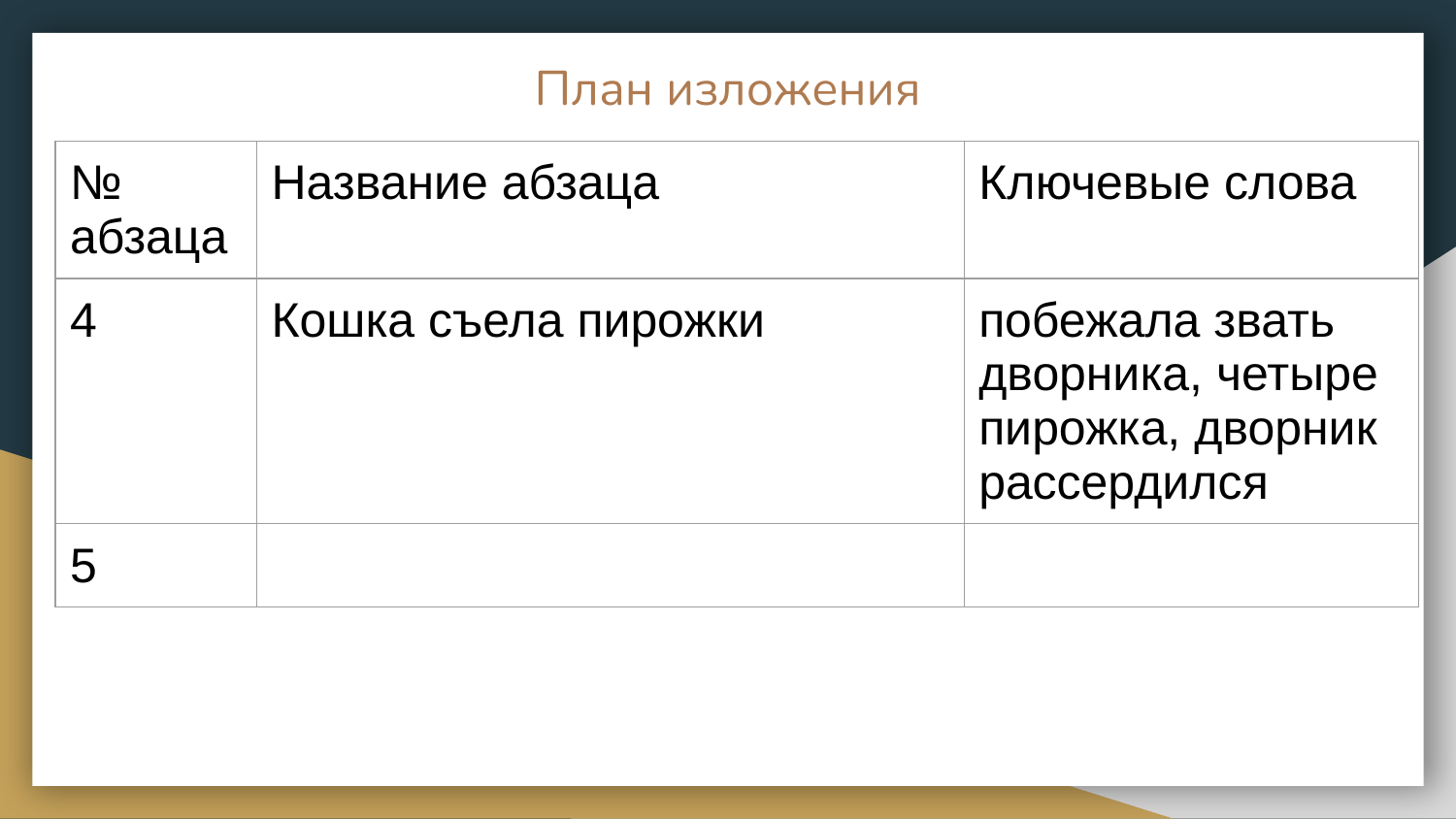

# План изложения
| № абзаца | Название абзаца | Ключевые слова |
| --- | --- | --- |
| 4 | Кошка съела пирожки | побежала звать дворника, четыре пирожка, дворник рассердился |
| 5 |  |  |